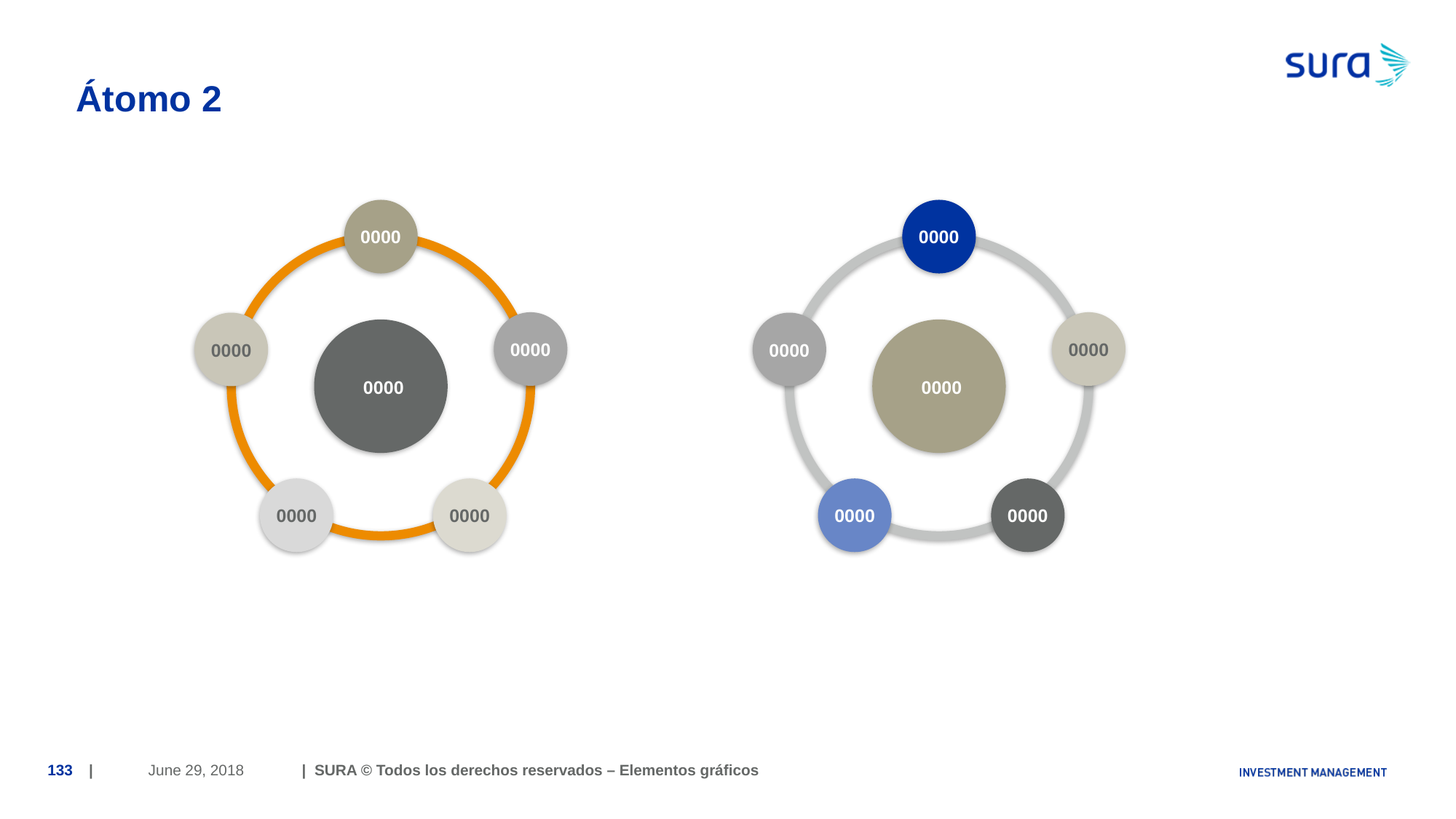

# Átomo 2

0000
0000

0000
0000
0000
0000
0000
0000

0000
0000
0000
0000
June 29, 2018
133
|                                                  |  SURA © Todos los derechos reservados – Elementos gráficos